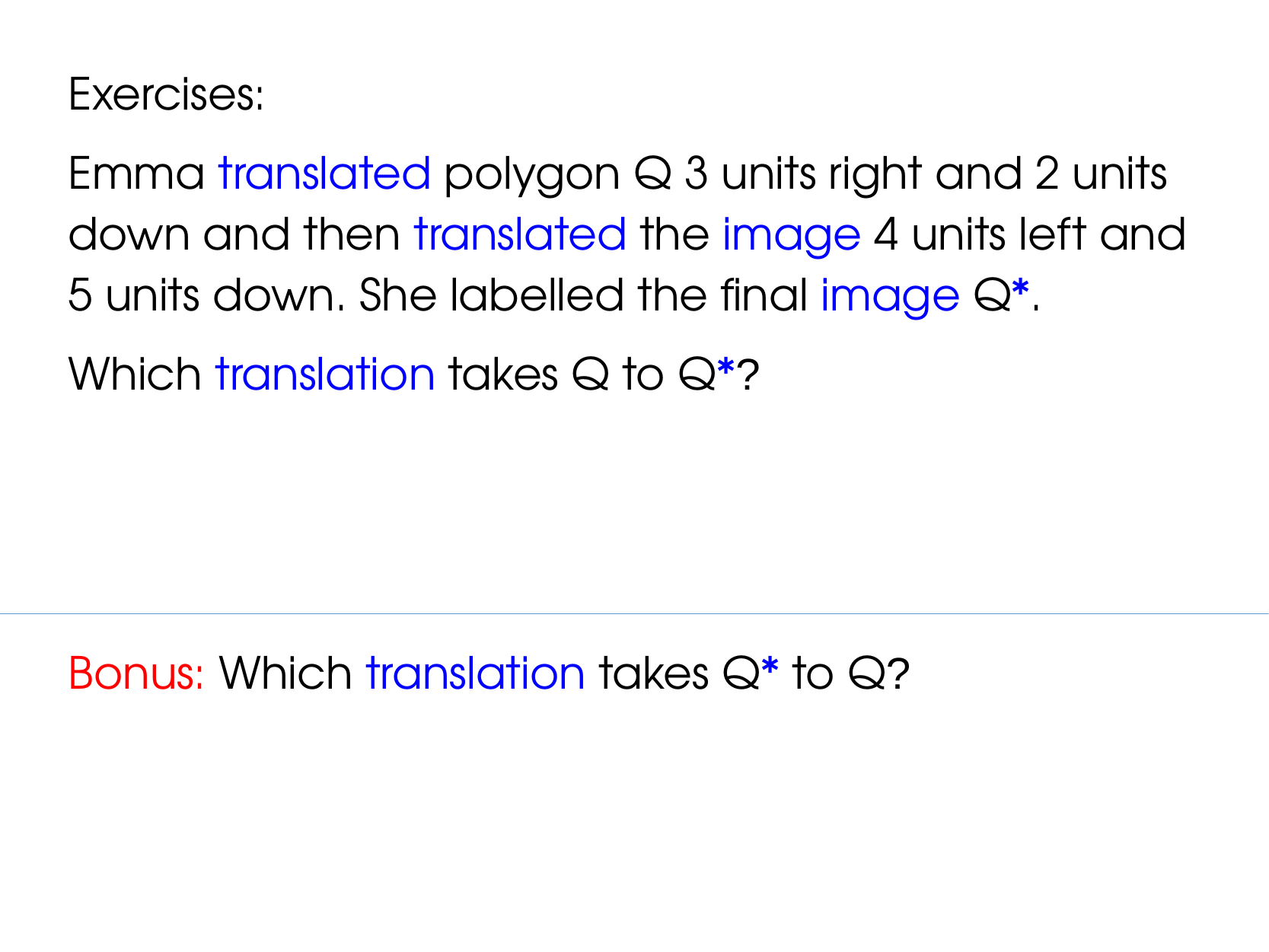

Exercises:
Emma translated polygon Q 3 units right and 2 units down and then translated the image 4 units left and 5 units down. She labelled the final image Q*.
Which translation takes Q to Q*?
Bonus: Which translation takes Q* to Q?